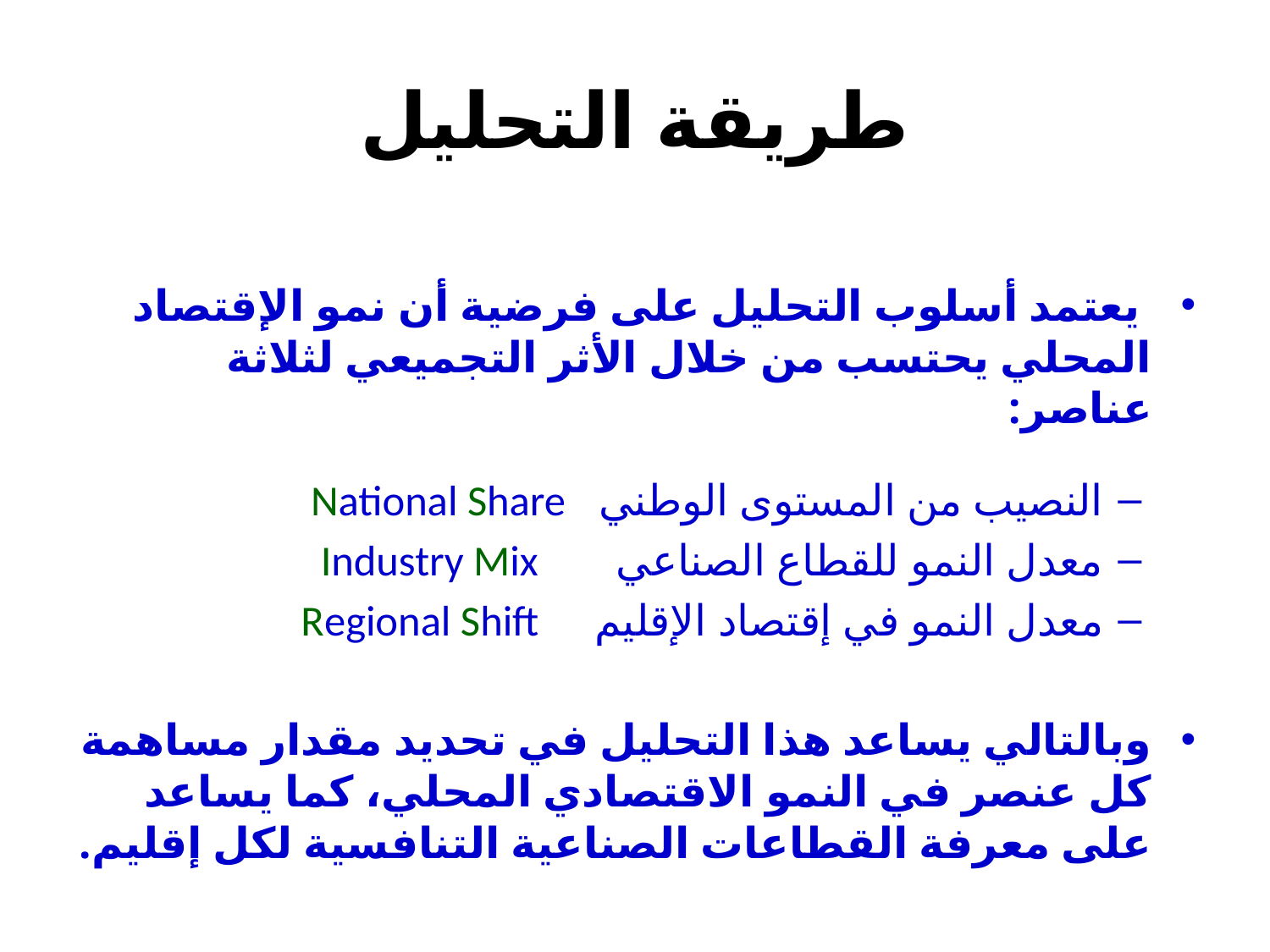

# طريقة التحليل
 يعتمد أسلوب التحليل على فرضية أن نمو الإقتصاد المحلي يحتسب من خلال الأثر التجميعي لثلاثة عناصر:

النصيب من المستوى الوطني   National Share
معدل النمو للقطاع الصناعي       Industry Mix
معدل النمو في إقتصاد الإقليم     Regional Shift

وبالتالي يساعد هذا التحليل في تحديد مقدار مساهمة كل عنصر في النمو الاقتصادي المحلي، كما يساعد على معرفة القطاعات الصناعية التنافسية لكل إقليم.